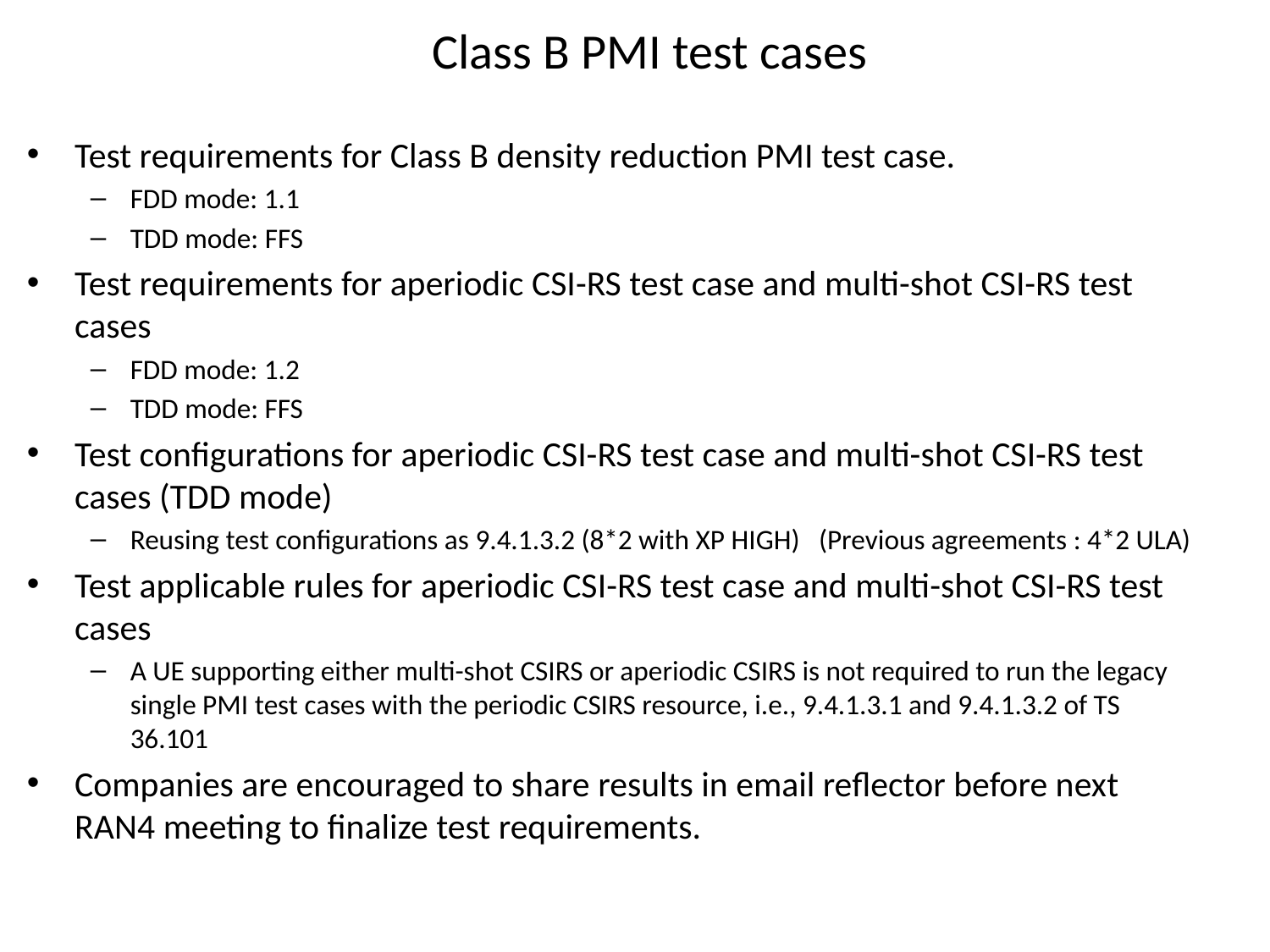

Class B PMI test cases
Test requirements for Class B density reduction PMI test case.
FDD mode: 1.1
TDD mode: FFS
Test requirements for aperiodic CSI-RS test case and multi-shot CSI-RS test cases
FDD mode: 1.2
TDD mode: FFS
Test configurations for aperiodic CSI-RS test case and multi-shot CSI-RS test cases (TDD mode)
Reusing test configurations as 9.4.1.3.2 (8*2 with XP HIGH)   (Previous agreements : 4*2 ULA)
Test applicable rules for aperiodic CSI-RS test case and multi-shot CSI-RS test cases
A UE supporting either multi-shot CSIRS or aperiodic CSIRS is not required to run the legacy single PMI test cases with the periodic CSIRS resource, i.e., 9.4.1.3.1 and 9.4.1.3.2 of TS 36.101
Companies are encouraged to share results in email reflector before next RAN4 meeting to finalize test requirements.